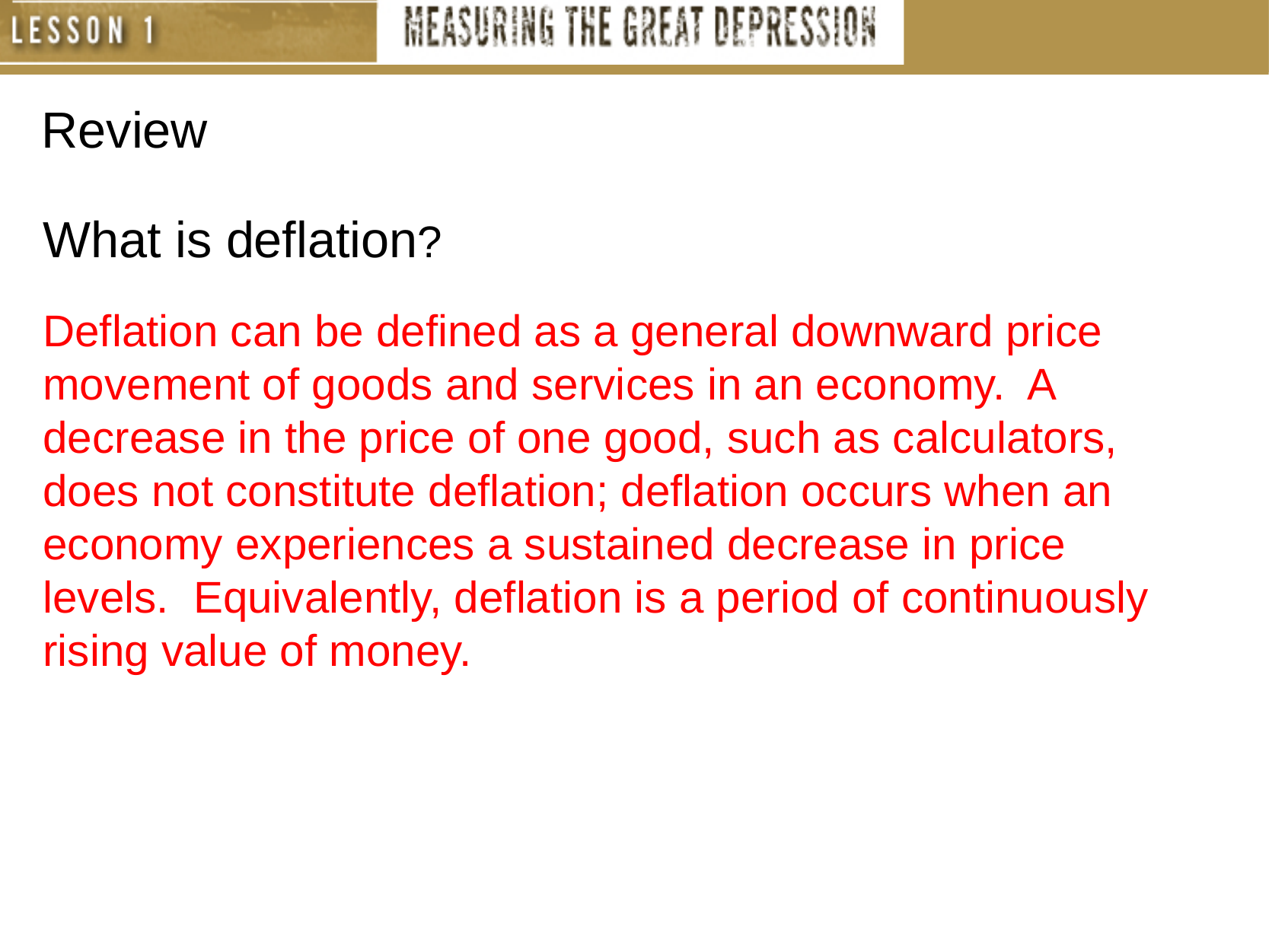

Review
What is deflation?
Deflation can be defined as a general downward price movement of goods and services in an economy.  A decrease in the price of one good, such as calculators, does not constitute deflation; deflation occurs when an economy experiences a sustained decrease in price levels.  Equivalently, deflation is a period of continuously rising value of money.